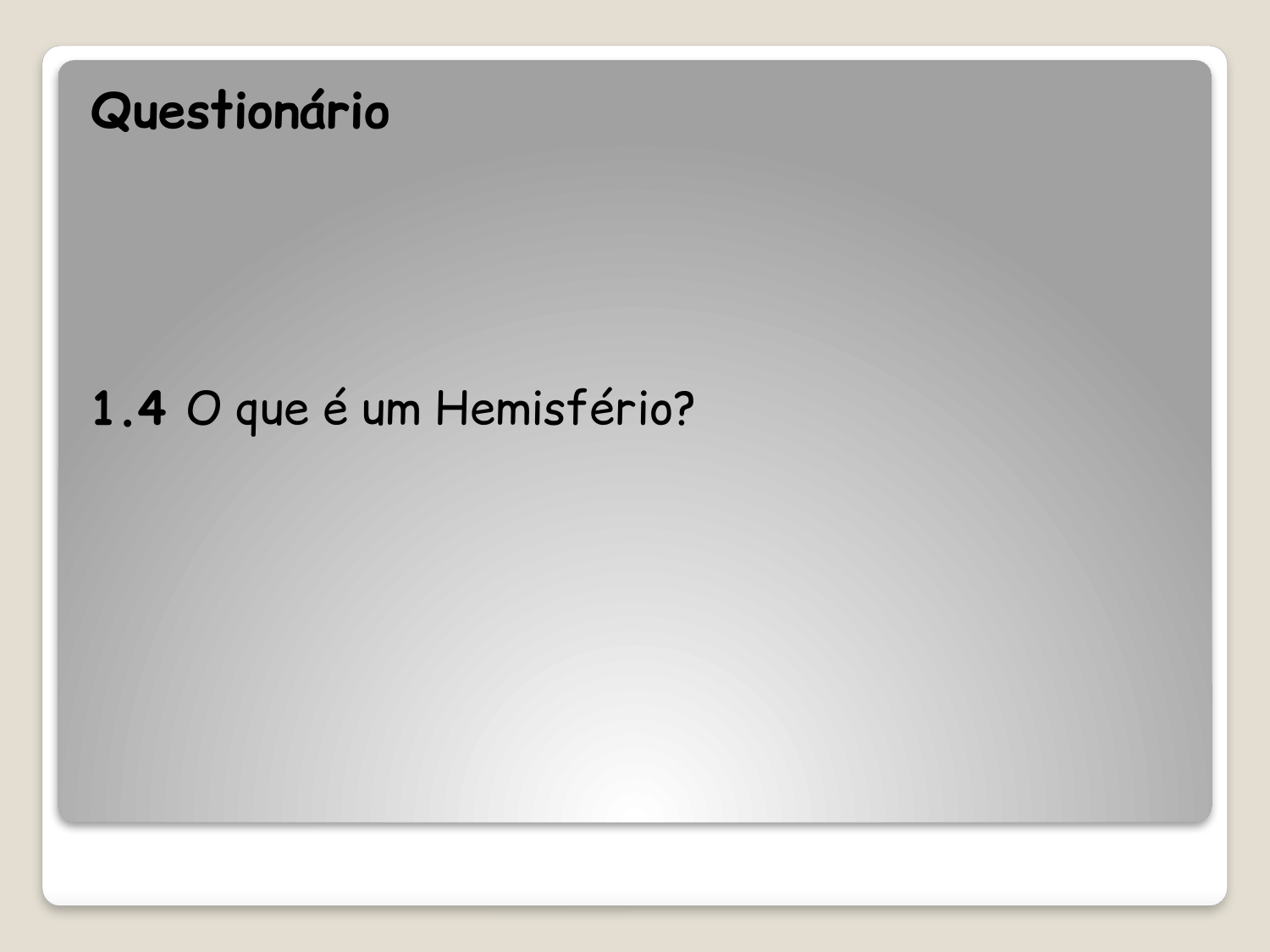

Questionário
1.4 O que é um Hemisfério?